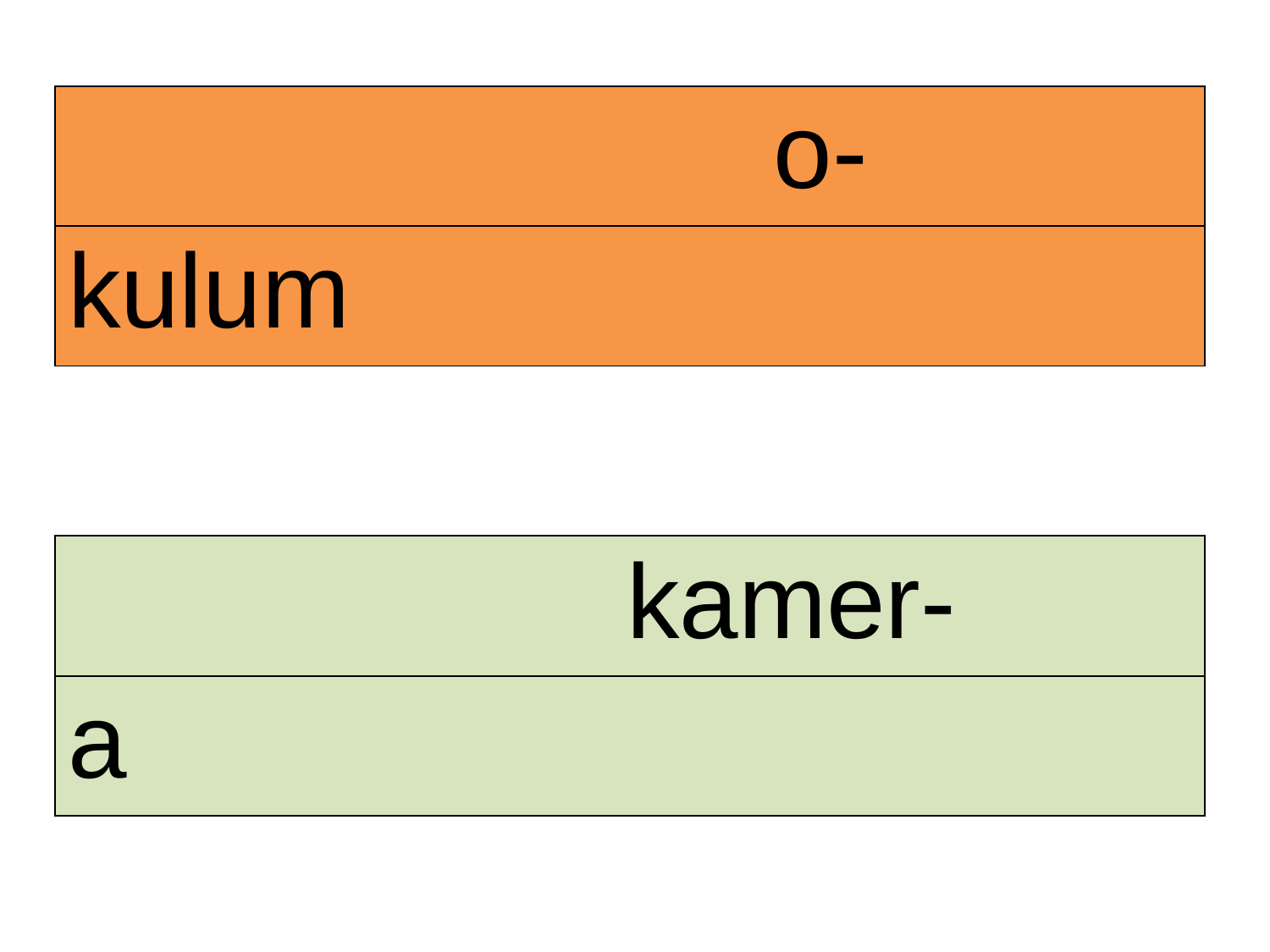

| o- |
| --- |
| kulum |
| kamer- |
| --- |
| a |